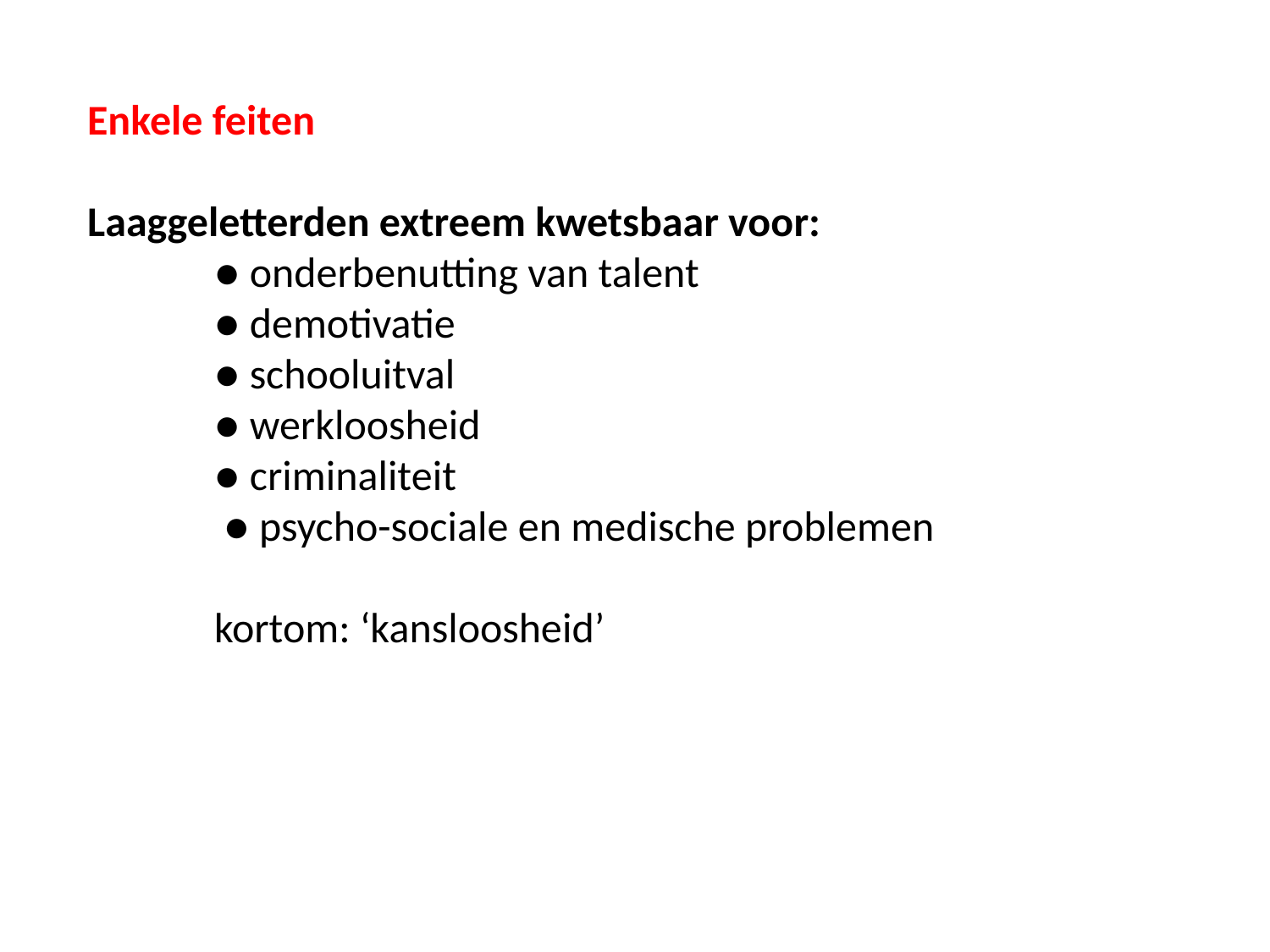

Enkele feiten
Laaggeletterden extreem kwetsbaar voor:
	● onderbenutting van talent
	● demotivatie
	● schooluitval
	● werkloosheid
	● criminaliteit
	 ● psycho-sociale en medische problemen

	kortom: ‘kansloosheid’